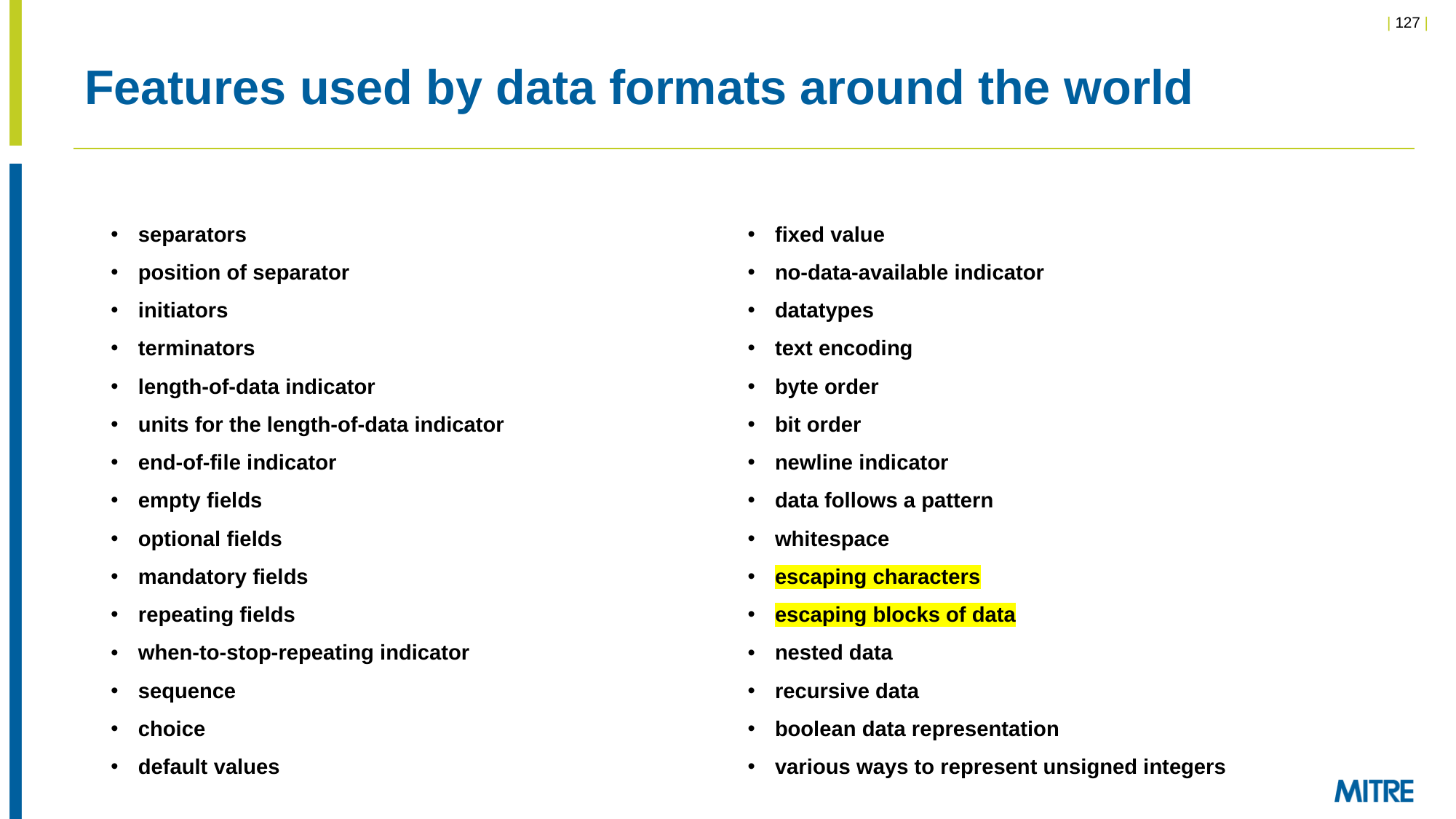

# Features used by data formats around the world
separators
position of separator
initiators
terminators
length-of-data indicator
units for the length-of-data indicator
end-of-file indicator
empty fields
optional fields
mandatory fields
repeating fields
when-to-stop-repeating indicator
sequence
choice
default values

fixed value
no-data-available indicator
datatypes
text encoding
byte order
bit order
newline indicator
data follows a pattern
whitespace
escaping characters
escaping blocks of data
nested data
recursive data
boolean data representation
various ways to represent unsigned integers